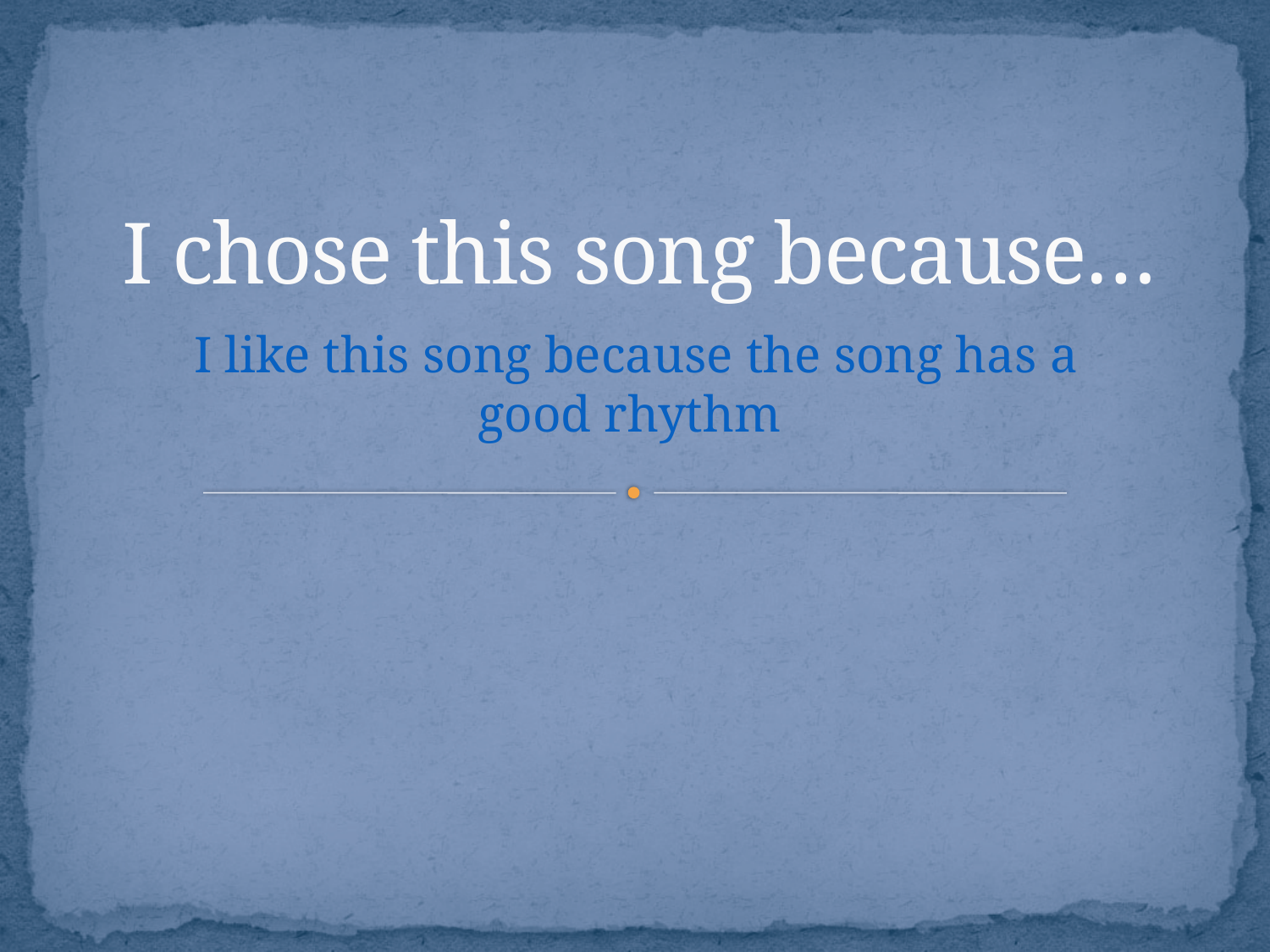

# I chose this song because…
 I like this song because the song has a good rhythm